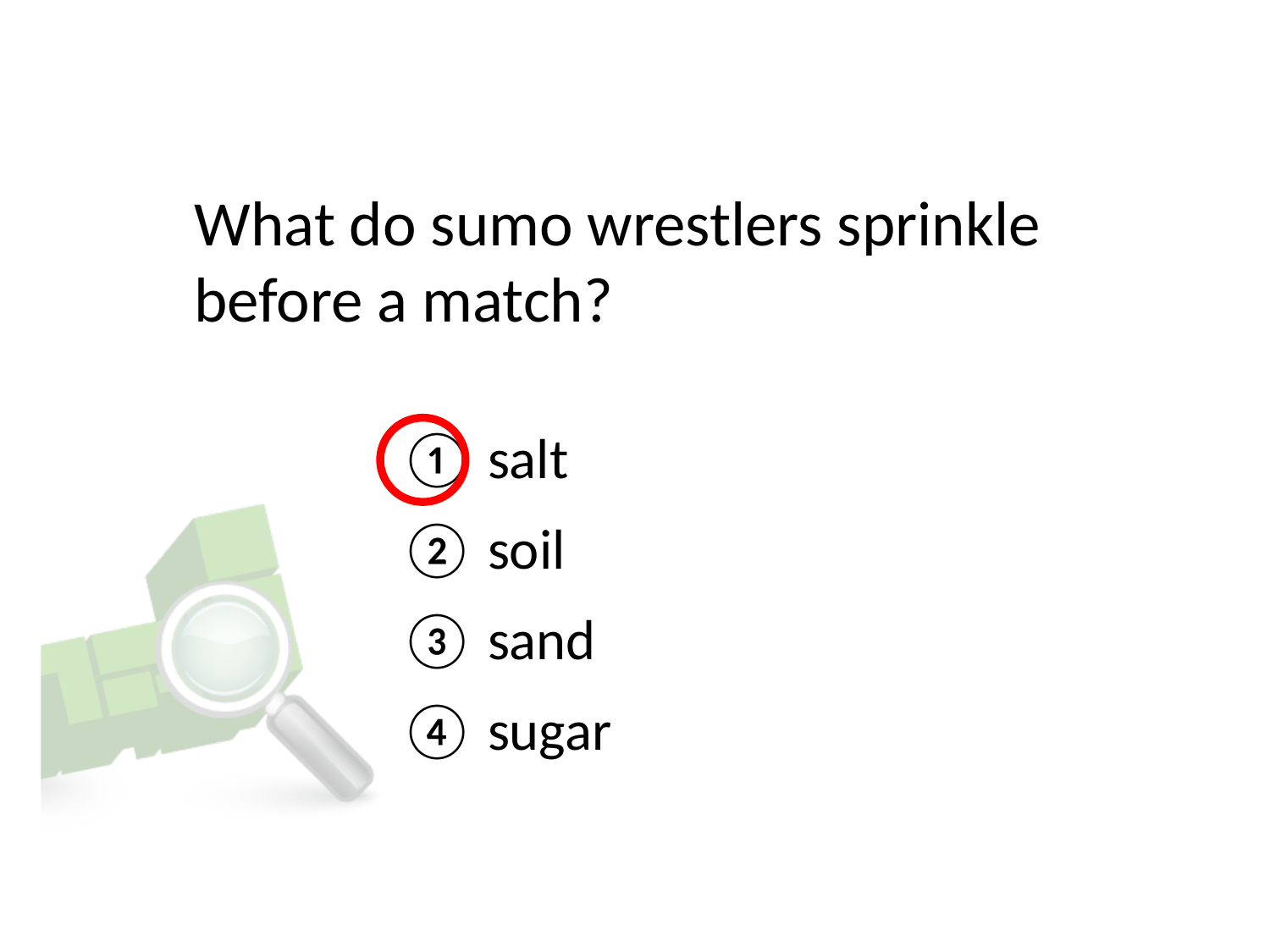

# What do sumo wrestlers sprinkle before a match?
① salt
② soil
③ sand
④ sugar